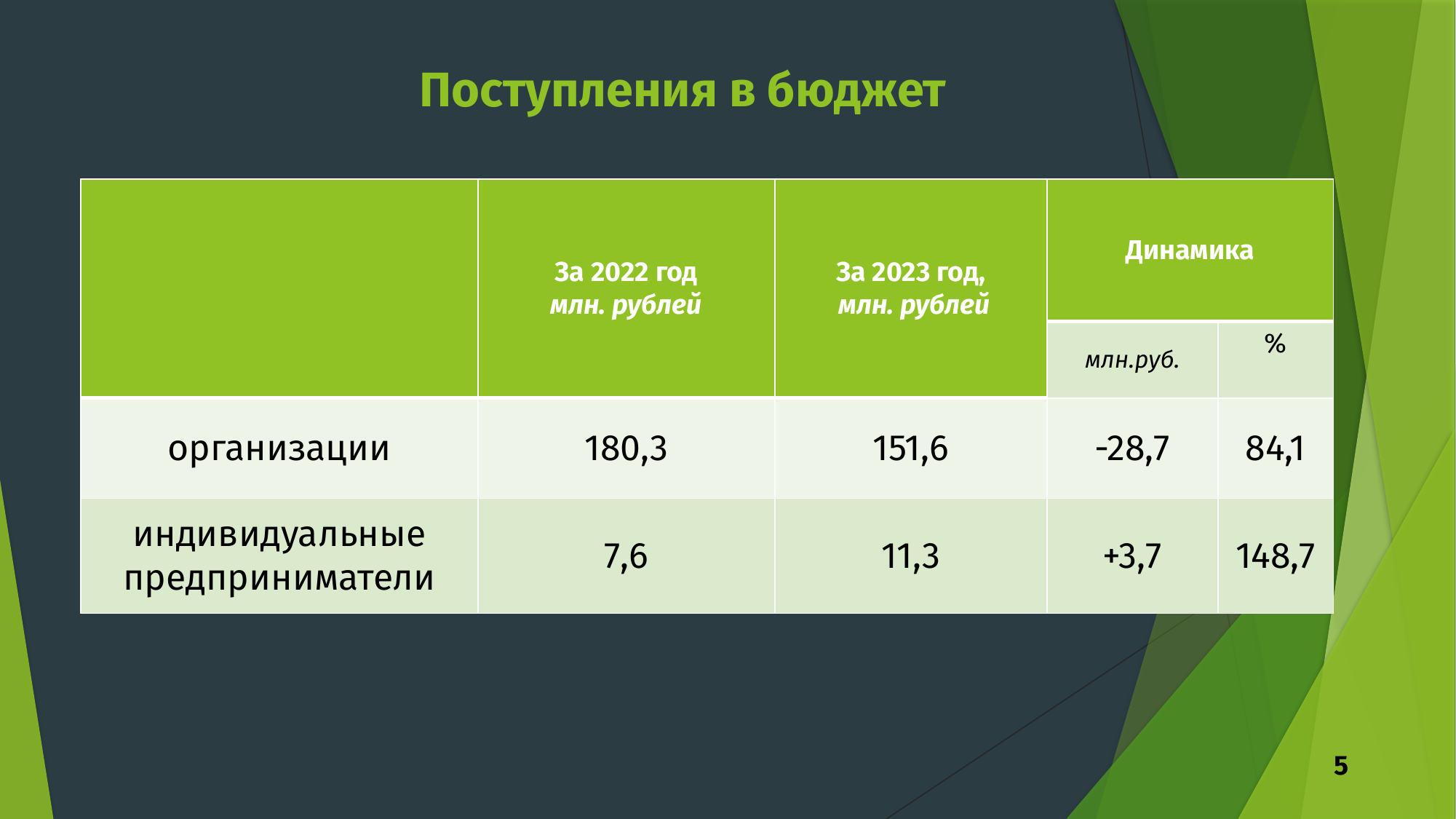

# Поступления в бюджет
|  | За 2022 год млн. рублей | За 2023 год, млн. рублей | Динамика |  |
| --- | --- | --- | --- | --- |
|  |  |  | млн.руб. | % |
| организации | 180,3 | 151,6 | -28,7 | 84,1 |
| индивидуальные предприниматели | 7,6 | 11,3 | +3,7 | 148,7 |
5